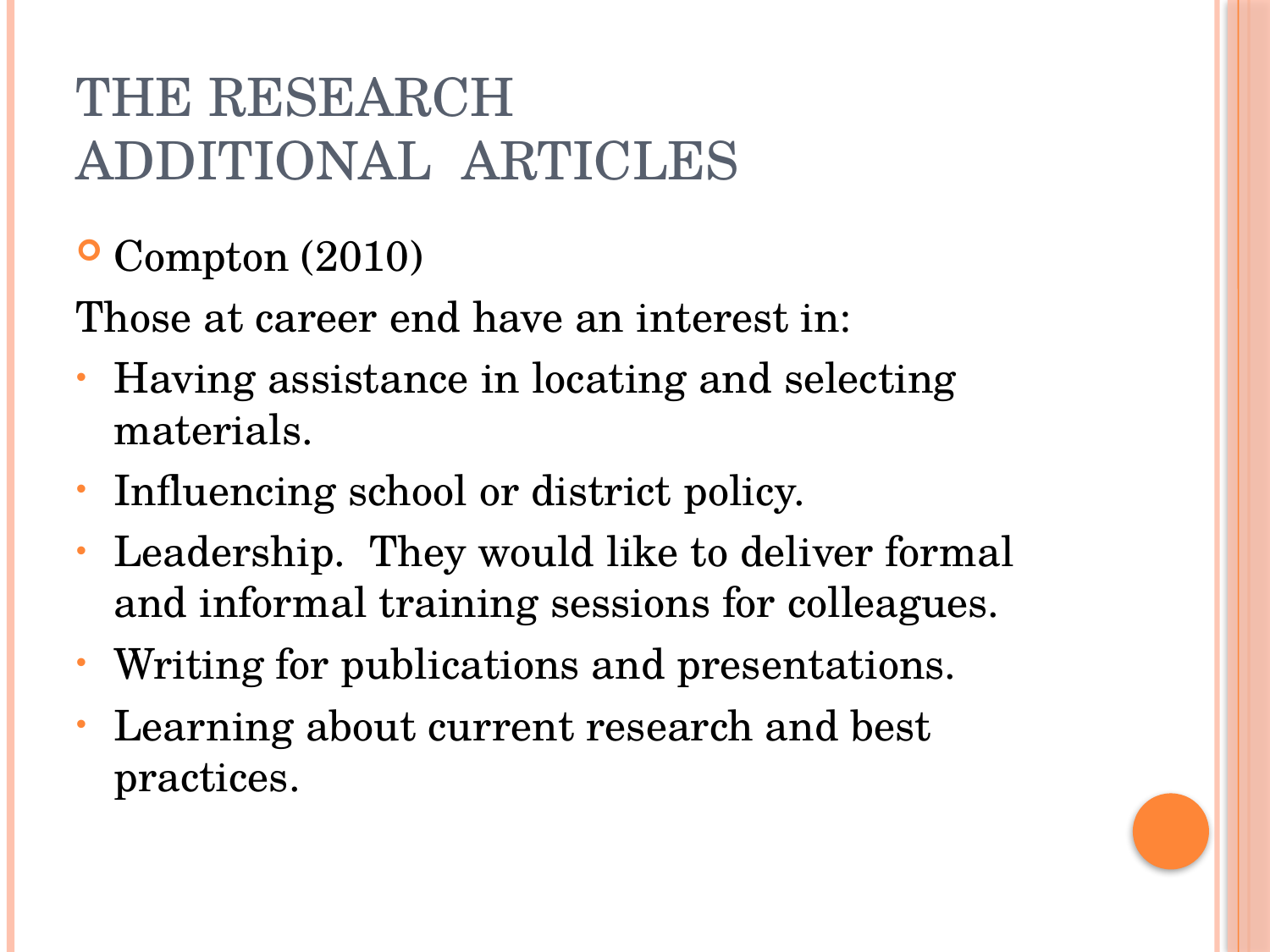

# The research additional  articles
Compton (2010)
Those at career end have an interest in:
Having assistance in locating and selecting materials.
Influencing school or district policy.
Leadership.  They would like to deliver formal and informal training sessions for colleagues.
Writing for publications and presentations.
Learning about current research and best practices.